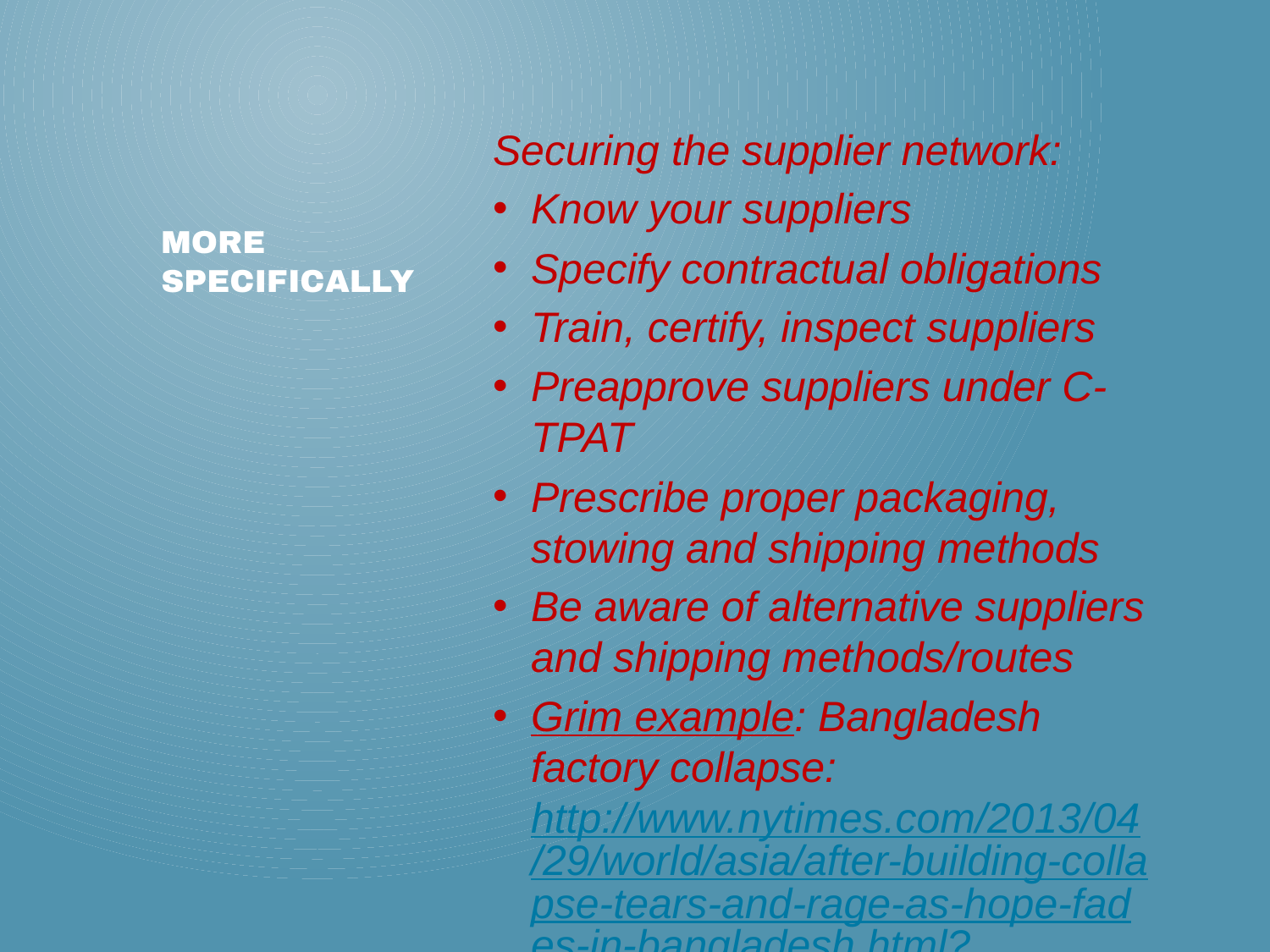

Securing the supplier network:
Know your suppliers
Specify contractual obligations
Train, certify, inspect suppliers
Preapprove suppliers under C-TPAT
Prescribe proper packaging, stowing and shipping methods
Be aware of alternative suppliers and shipping methods/routes
Grim example: Bangladesh factory collapse: http://www.nytimes.com/2013/04/29/world/asia/after-building-collapse-tears-and-rage-as-hope-fades-in-bangladesh.html?_r=0

# More specifically